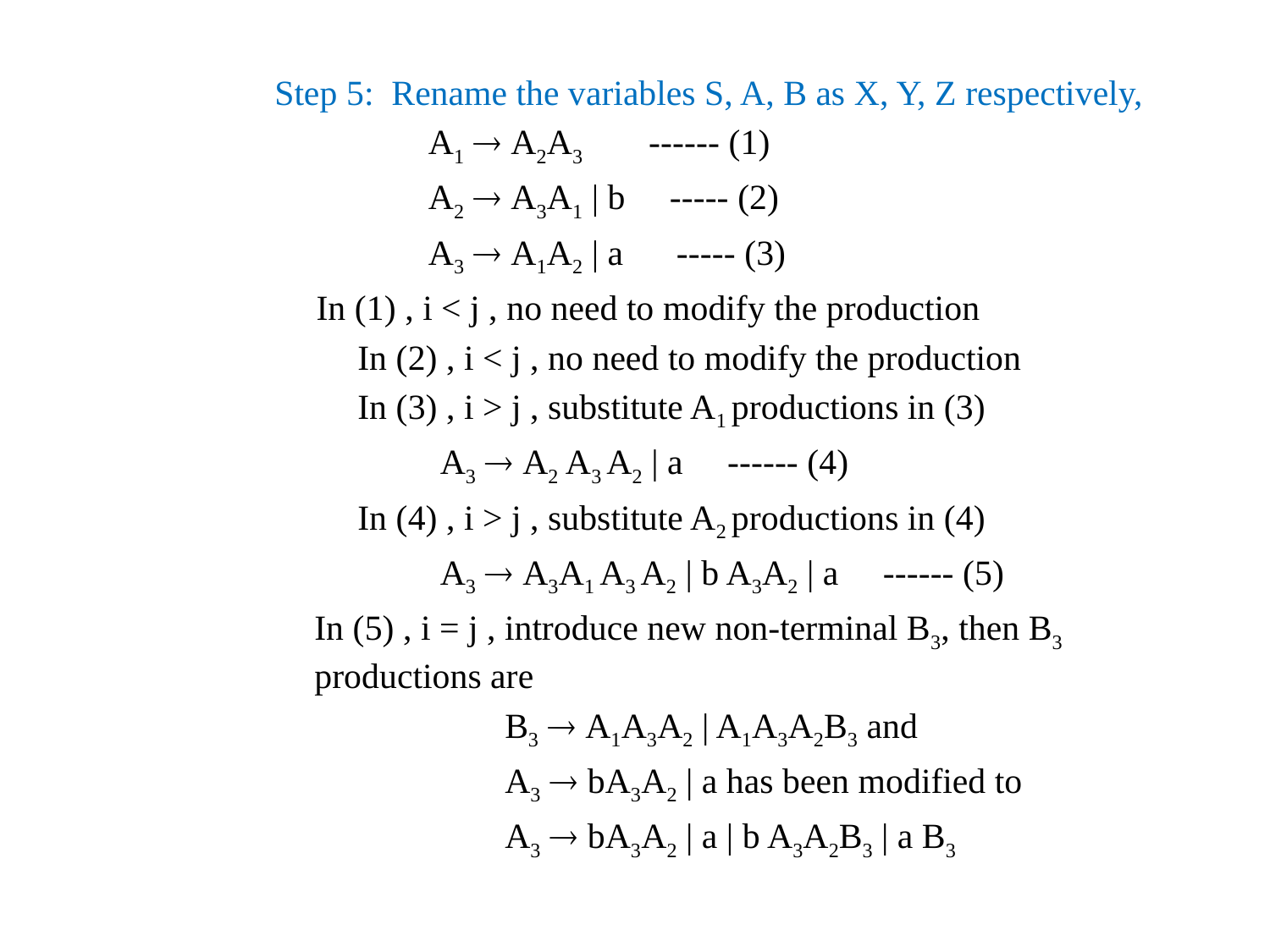

Step 5:  Rename the variables S, A, B as X, Y, Z respectively,
			   A1 → A2A3             ------ (1)
			   A2 → A3A1 | b     ----- (2)
			   A3 → A1A2 | a      ----- (3)
                           In (1) , i < j , no need to modify the production
		            In (2) , i < j , no need to modify the production
		            In (3) , i > j , substitute A1 productions in (3)
			       A3 → A2 A3 A2 | a     ------ (4)
		            In (4) , i > j , substitute A2 productions in (4)
			       A3 → A3A1 A3 A2 | b A3A2 | a     ------ (5)
	In (5) , i = j , introduce new non-terminal B3, then B3 productions are
				B3 → A1A3A2 | A1A3A2B3 and
				A3 → bA3A2 | a has been modified to
				A3 → bA3A2 | a | b A3A2B3 | a B3